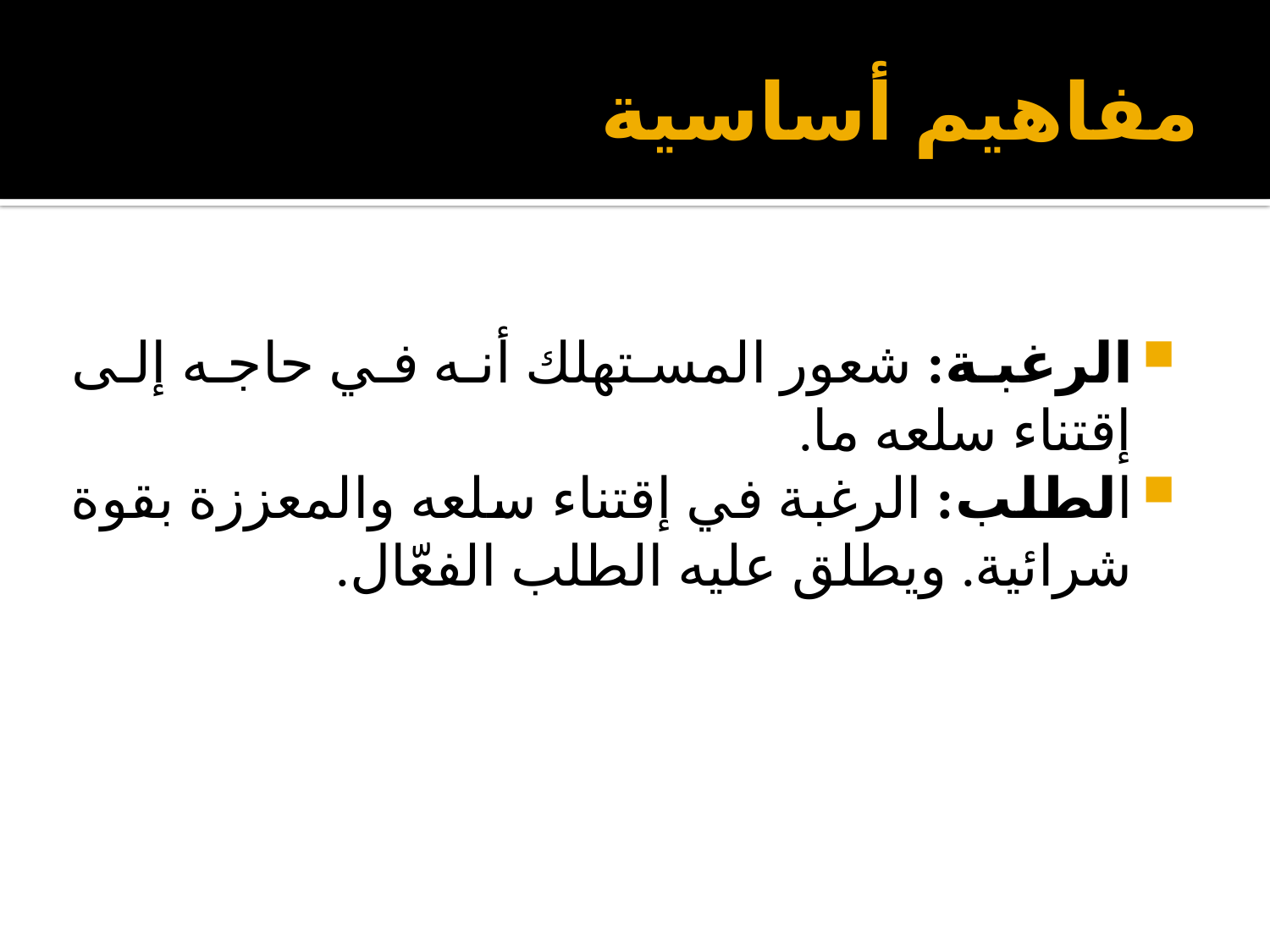

# مفاهيم أساسية

الرغبة: شعور المستهلك أنه في حاجه إلى إقتناء سلعه ما.
الطلب: الرغبة في إقتناء سلعه والمعززة بقوة شرائية. ويطلق عليه الطلب الفعّال.